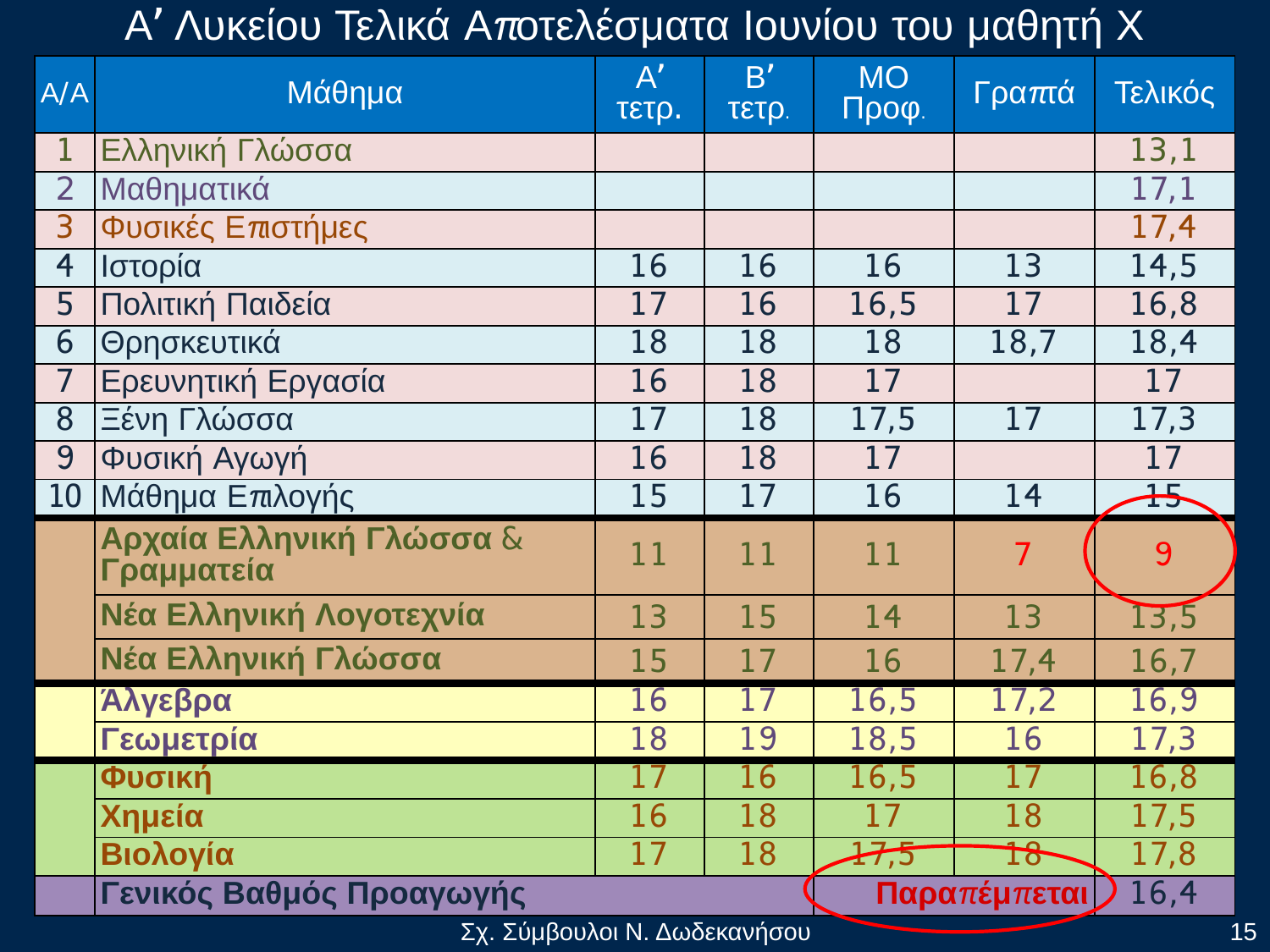

# Α’ Λυκείου Τελικά Αποτελέσματα Ιουνίου του μαθητή Χ
| Α/Α | Μάθημα | Α’ τετρ. | Β’ τετρ. | ΜΟ Προφ. | Γραπτά | Τελικός |
| --- | --- | --- | --- | --- | --- | --- |
| 1 | Ελληνική Γλώσσα |  |  |  |  | 13,1 |
| 2 | Μαθηματικά |  |  |  |  | 17,1 |
| 3 | Φυσικές Επιστήμες |  |  |  |  | 17,4 |
| 4 | Ιστορία | 16 | 16 | 16 | 13 | 14,5 |
| 5 | Πολιτική Παιδεία | 17 | 16 | 16,5 | 17 | 16,8 |
| 6 | Θρησκευτικά | 18 | 18 | 18 | 18,7 | 18,4 |
| 7 | Ερευνητική Εργασία | 16 | 18 | 17 |  | 17 |
| 8 | Ξένη Γλώσσα | 17 | 18 | 17,5 | 17 | 17,3 |
| 9 | Φυσική Αγωγή | 16 | 18 | 17 |  | 17 |
| 10 | Μάθημα Επιλογής | 15 | 17 | 16 | 14 | 15 |
|  | Αρχαία Ελληνική Γλώσσα & Γραμματεία | 11 | 11 | 11 | 7 | 9 |
|  | Νέα Ελληνική Λογοτεχνία | 13 | 15 | 14 | 13 | 13,5 |
|  | Νέα Ελληνική Γλώσσα | 15 | 17 | 16 | 17,4 | 16,7 |
|  | Άλγεβρα | 16 | 17 | 16,5 | 17,2 | 16,9 |
|  | Γεωμετρία | 18 | 19 | 18,5 | 16 | 17,3 |
|  | Φυσική | 17 | 16 | 16,5 | 17 | 16,8 |
|  | Χημεία | 16 | 18 | 17 | 18 | 17,5 |
|  | Βιολογία | 17 | 18 | 17,5 | 18 | 17,8 |
|  | Γενικός Βαθμός Προαγωγής |  |  | Παραπέμπεται |  | 16,4 |

Σχ. Σύμβουλοι Ν. Δωδεκανήσου
15